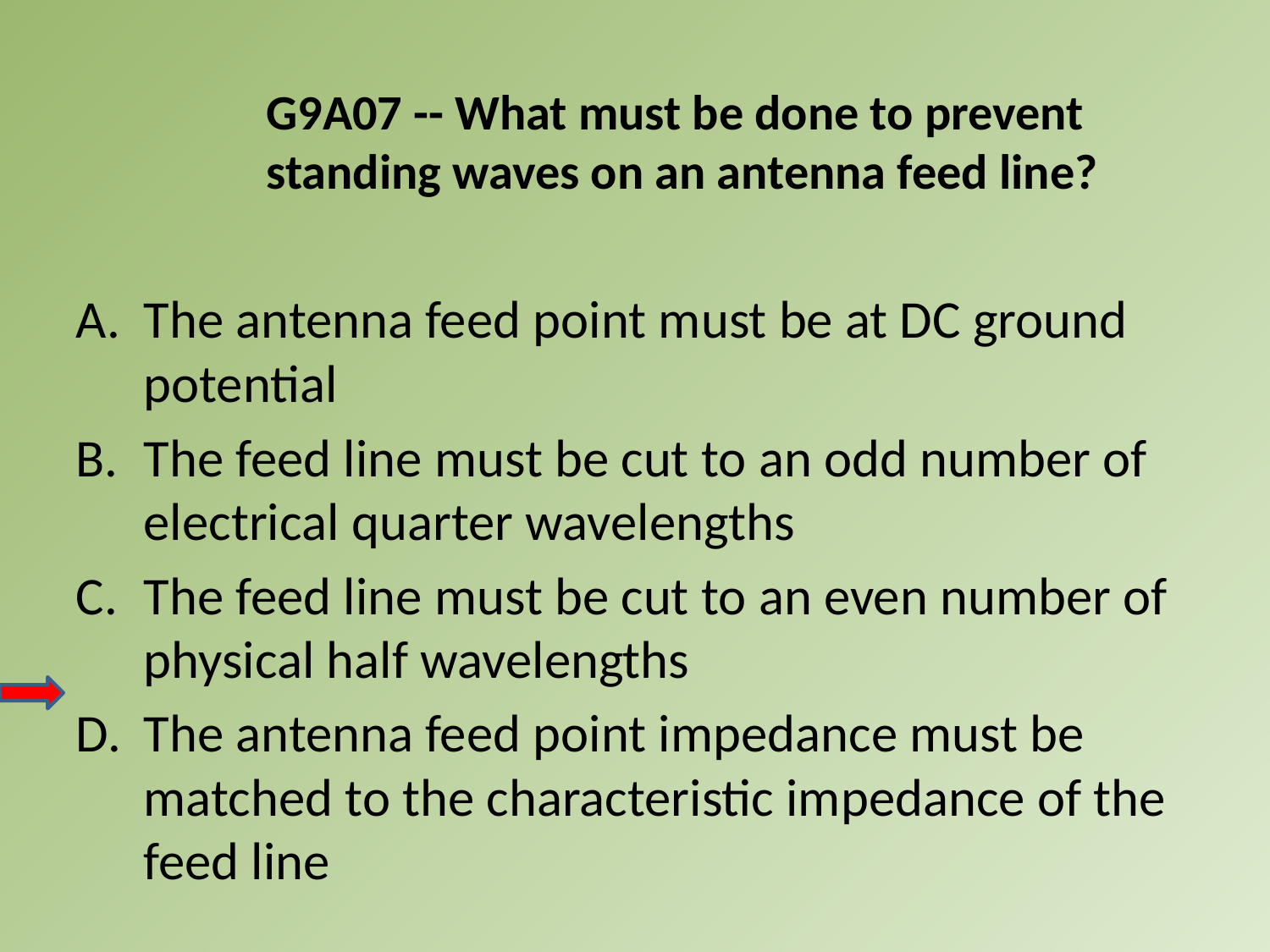

G9A07 -- What must be done to prevent standing waves on an antenna feed line?
A.	The antenna feed point must be at DC ground potential
B.	The feed line must be cut to an odd number of electrical quarter wavelengths
C.	The feed line must be cut to an even number of physical half wavelengths
D.	The antenna feed point impedance must be matched to the characteristic impedance of the feed line